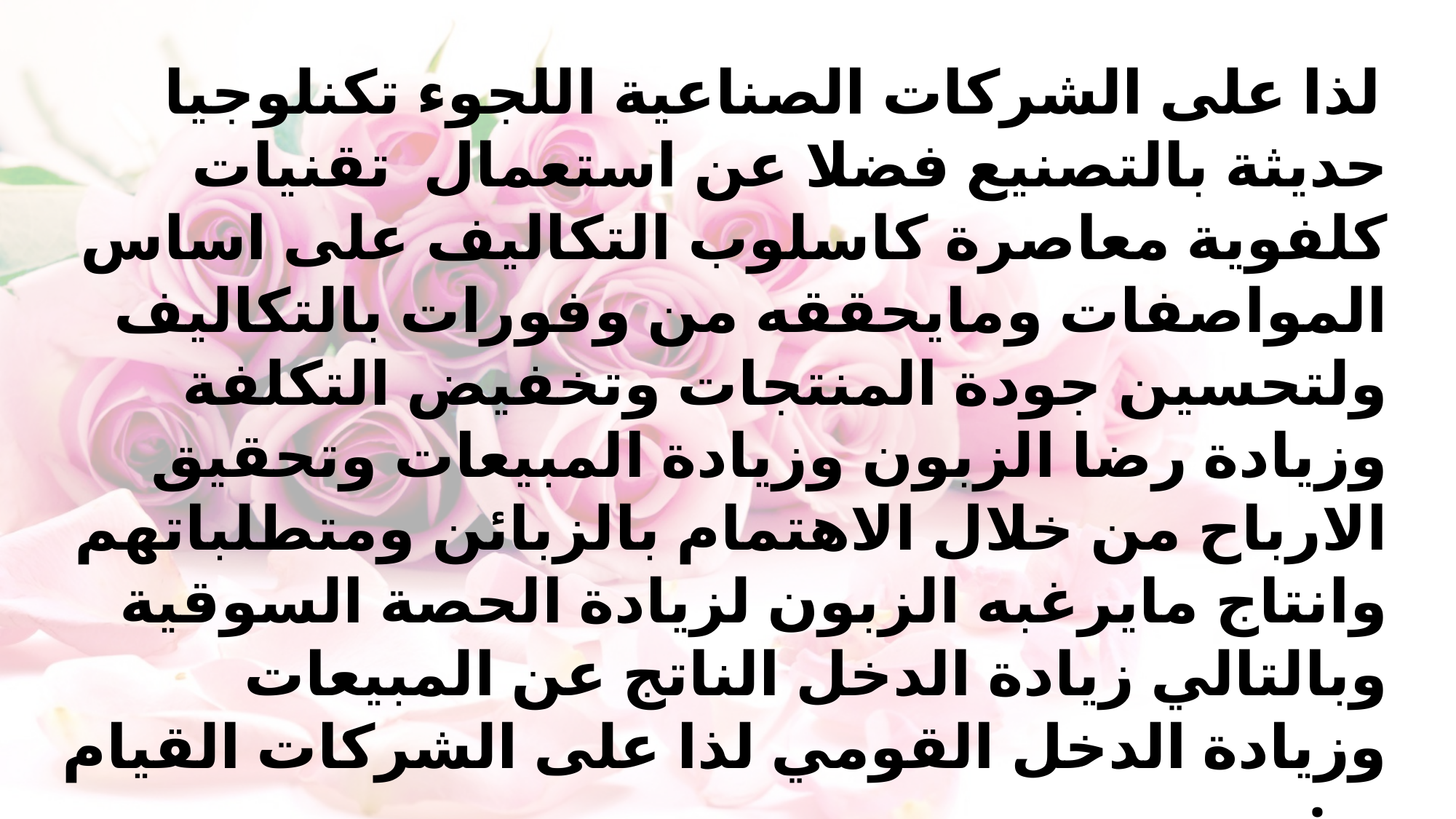

لذا على الشركات الصناعية اللجوء تكنلوجيا حديثة بالتصنيع فضلا عن استعمال  تقنيات كلفوية معاصرة كاسلوب التكاليف على اساس المواصفات ومايحققه من وفورات بالتكاليف ولتحسين جودة المنتجات وتخفيض التكلفة وزيادة رضا الزبون وزيادة المبيعات وتحقيق الارباح من خلال الاهتمام بالزبائن ومتطلباتهم وانتاج مايرغبه الزبون لزيادة الحصة السوقية وبالتالي زيادة الدخل الناتج عن المبيعات وزيادة الدخل القومي لذا على الشركات القيام ب: